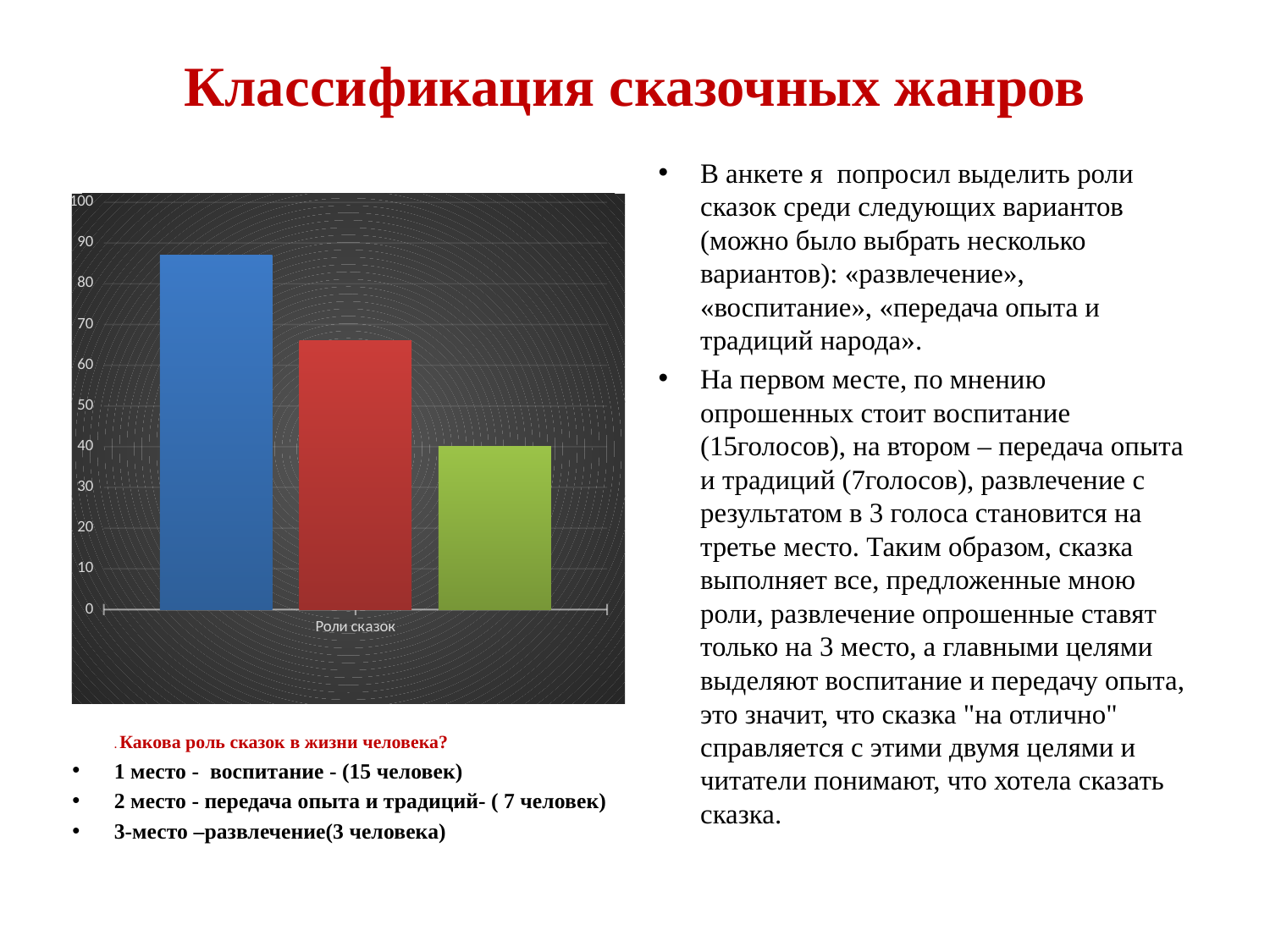

# Классификация сказочных жанров

	. Какова роль сказок в жизни человека?
1 место -  воспитание - (15 человек)
2 место - передача опыта и традиций- ( 7 человек)
3-место –развлечение(3 человека)
В анкете я  попросил выделить роли сказок среди следующих вариантов (можно было выбрать несколько вариантов): «развлечение», «воспитание», «передача опыта и традиций народа».
На первом месте, по мнению опрошенных стоит воспитание (15голосов), на втором – передача опыта и традиций (7голосов), развлечение с результатом в 3 голоса становится на третье место. Таким образом, сказка выполняет все, предложенные мною роли, развлечение опрошенные ставят только на 3 место, а главными целями выделяют воспитание и передачу опыта, это значит, что сказка "на отлично" справляется с этими двумя целями и читатели понимают, что хотела сказать сказка.

### Chart

| Category | Воспитание (87) | Предача опыта и традиций народа (66) | Развлечение (40)  |
|---|---|---|---|
| Роли сказок | 87.0 | 66.0 | 40.0 |